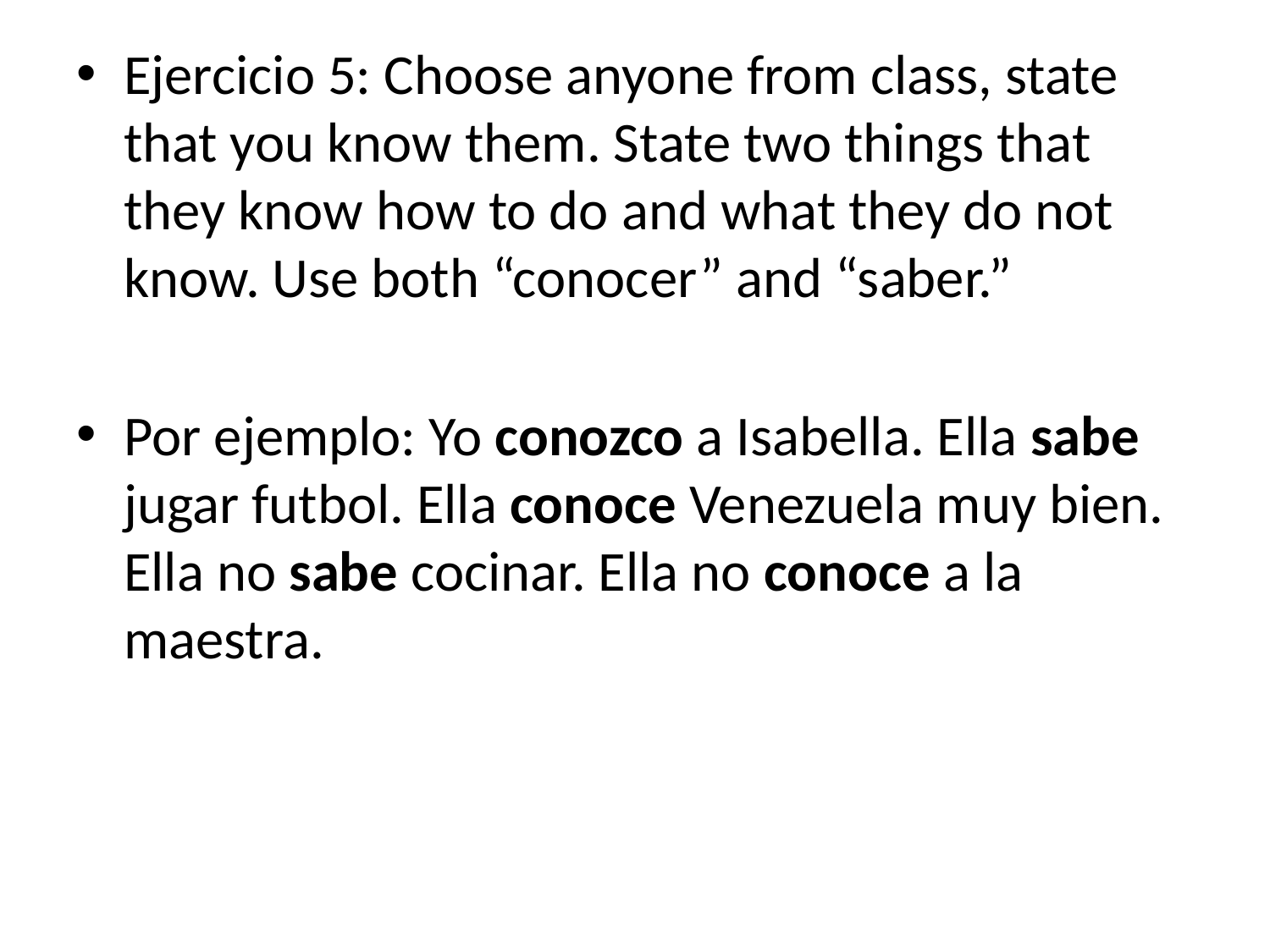

Ejercicio 5: Choose anyone from class, state that you know them. State two things that they know how to do and what they do not know. Use both “conocer” and “saber.”

Por ejemplo: Yo conozco a Isabella. Ella sabe jugar futbol. Ella conoce Venezuela muy bien. Ella no sabe cocinar. Ella no conoce a la maestra.